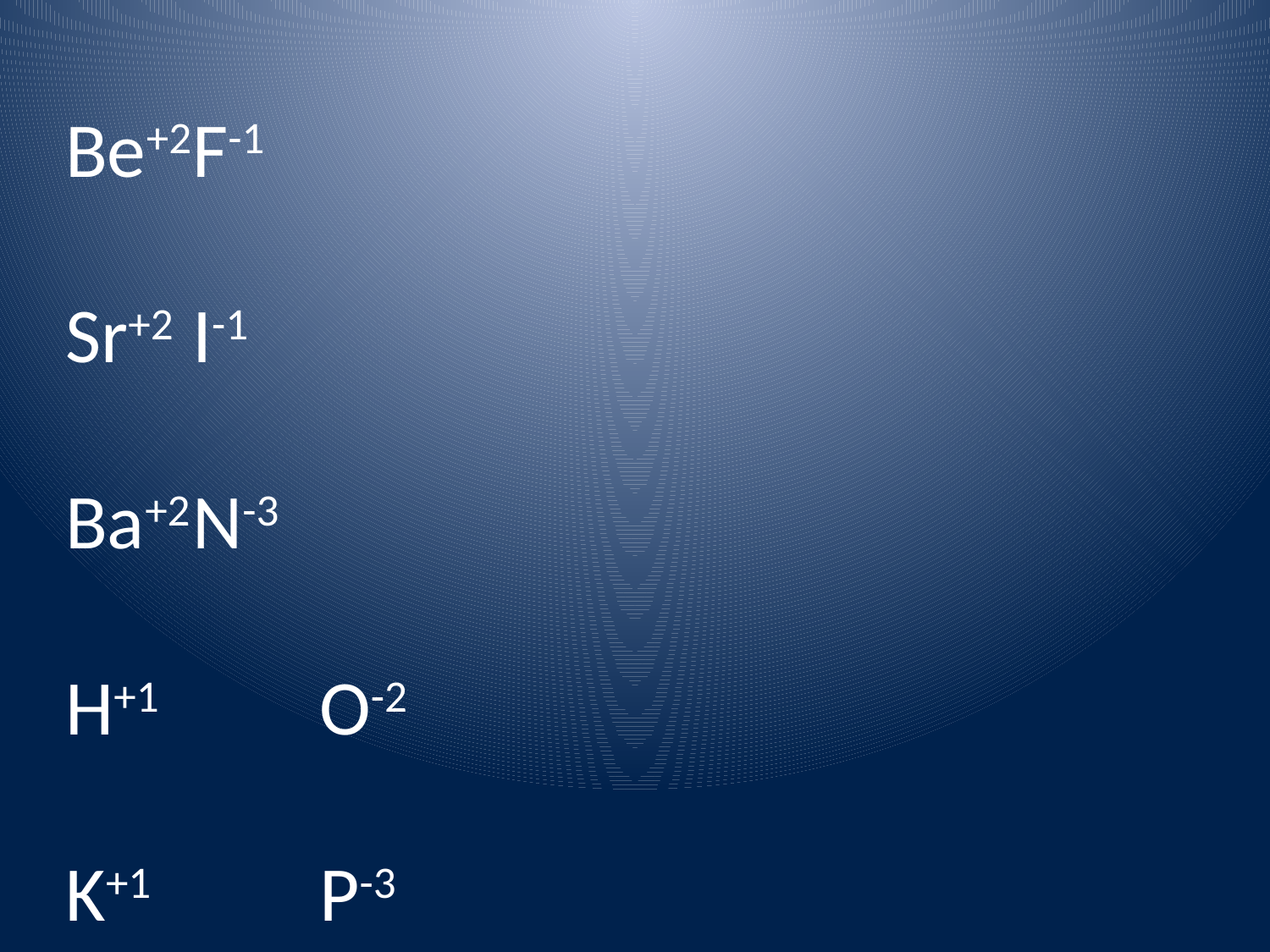

Be+2	F-1

Sr+2 	I-1

Ba+2	N-3

H+1		O-2

K+1		P-3